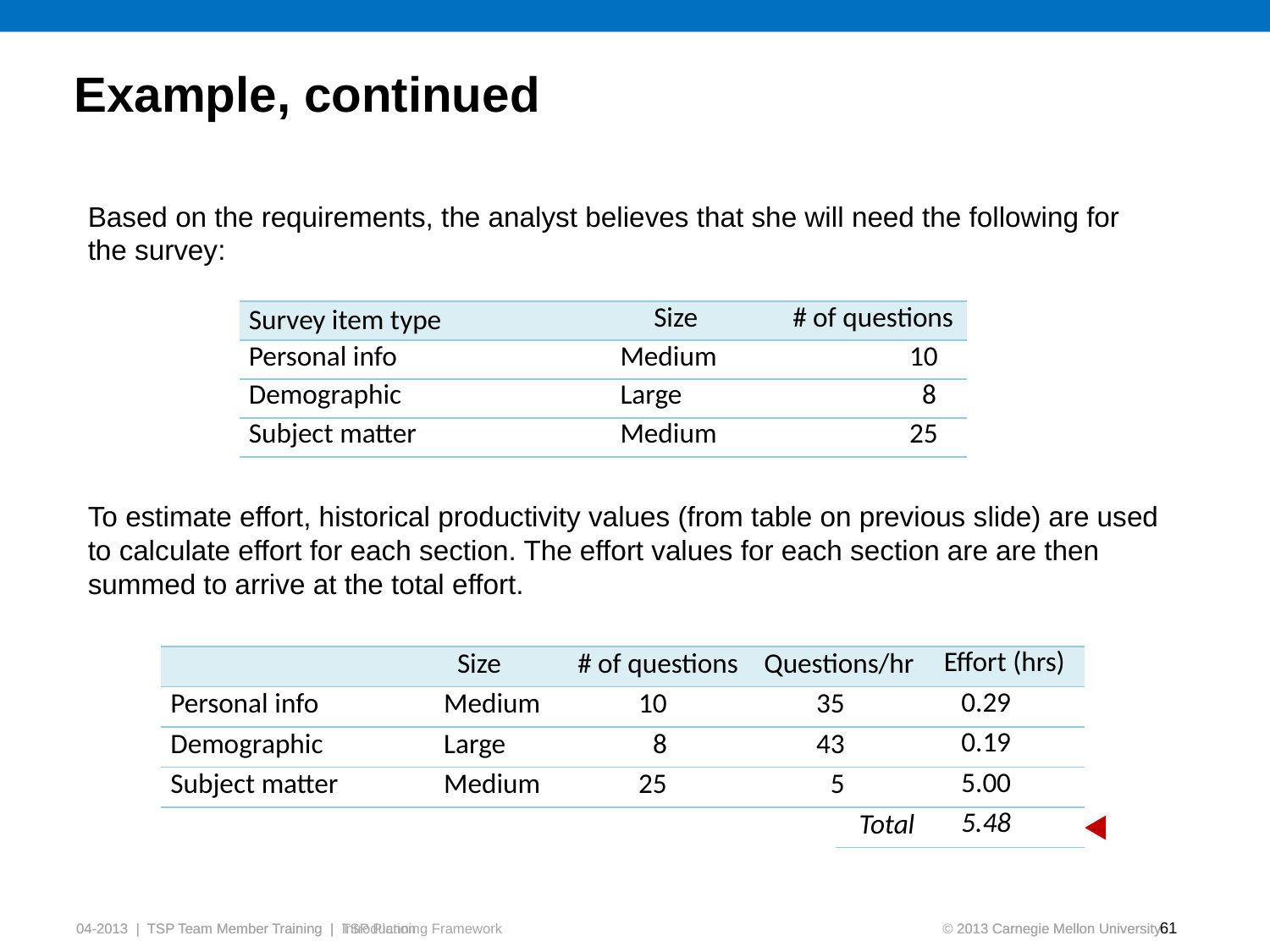

# Example, continued
Based on the requirements, the analyst believes that she will need the following for the survey:
| Survey item type | Size | # of questions |
| --- | --- | --- |
| Personal info | Medium | 10 |
| Demographic | Large | 8 |
| Subject matter | Medium | 25 |
To estimate effort, historical productivity values (from table on previous slide) are used to calculate effort for each section. The effort values for each section are are then summed to arrive at the total effort.
|  | Size | # of questions | Questions/hr |  | Effort (hrs) |
| --- | --- | --- | --- | --- | --- |
| Personal info | Medium | 10 | 35 |  | 0.29 |
| Demographic | Large | 8 | 43 |  | 0.19 |
| Subject matter | Medium | 25 | 5 |  | 5.00 |
|  |  |  |  | Total | 5.48 |